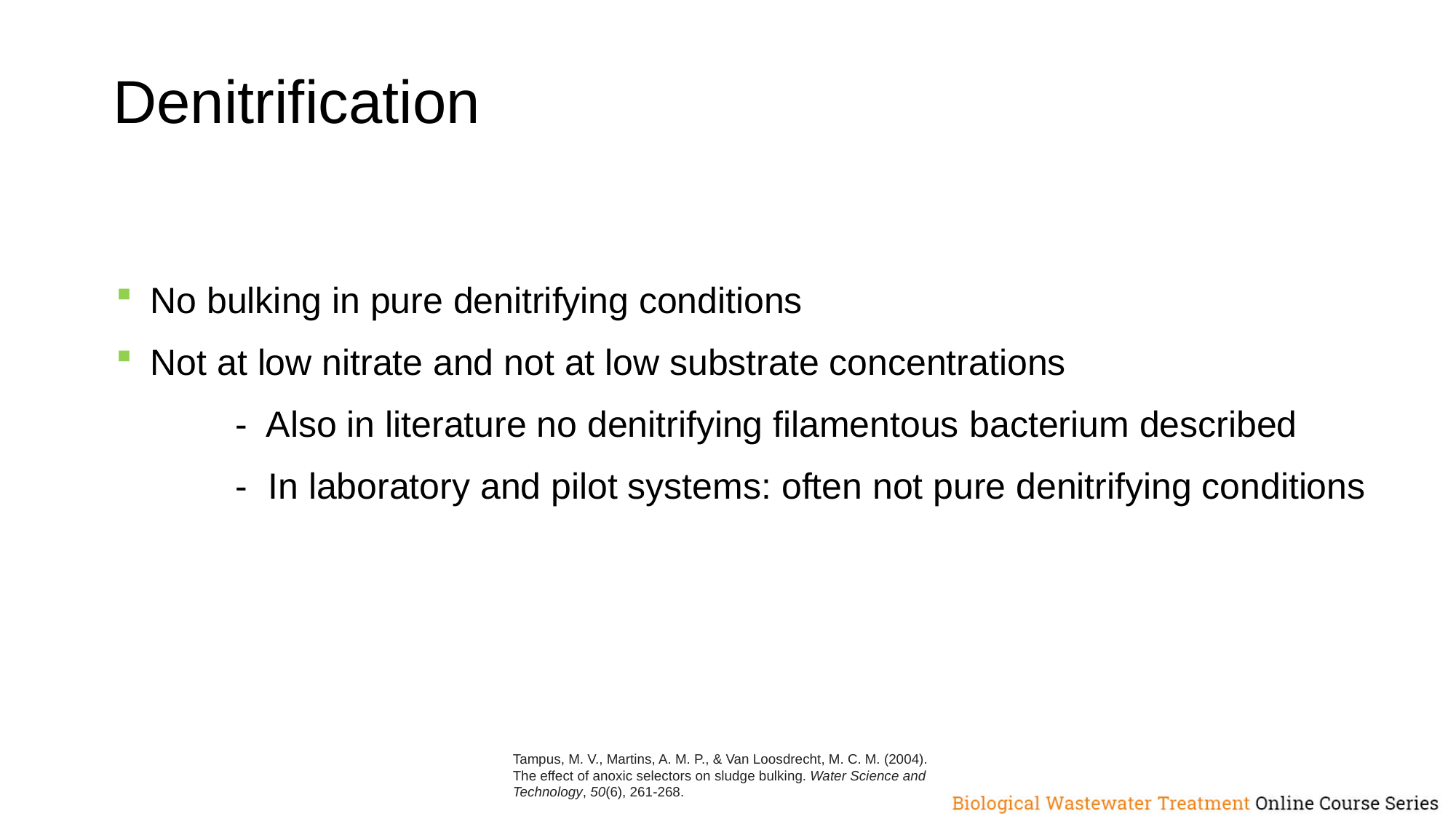

Denitrification
No bulking in pure denitrifying conditions
Not at low nitrate and not at low substrate concentrations
	 -  Also in literature no denitrifying filamentous bacterium described
	 -  In laboratory and pilot systems: often not pure denitrifying conditions
Tampus, M. V., Martins, A. M. P., & Van Loosdrecht, M. C. M. (2004). The effect of anoxic selectors on sludge bulking. Water Science and Technology, 50(6), 261-268.